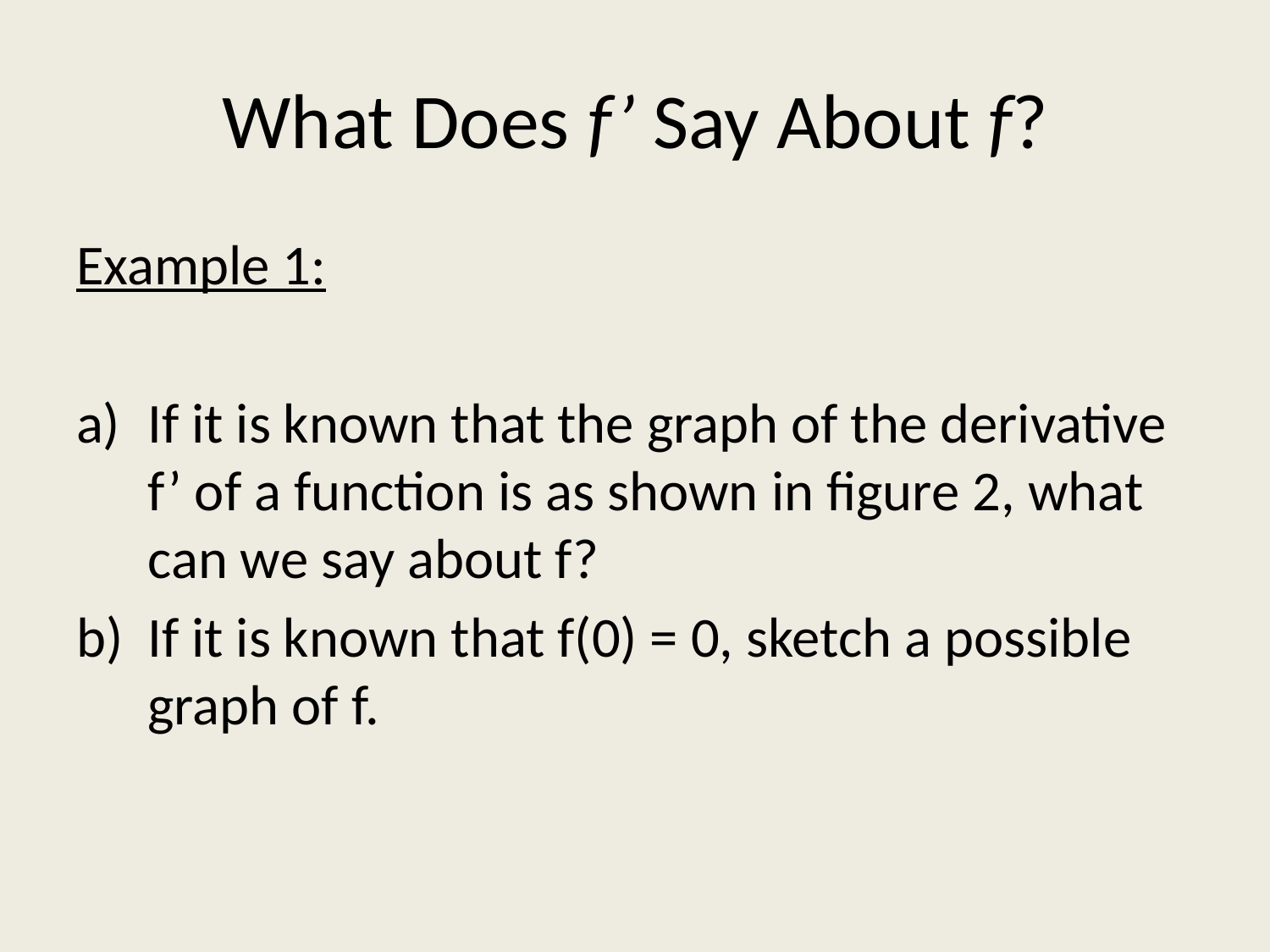

# What Does f’ Say About f?
Example 1:

If it is known that the graph of the derivative f’ of a function is as shown in figure 2, what can we say about f?
If it is known that f(0) = 0, sketch a possible graph of f.